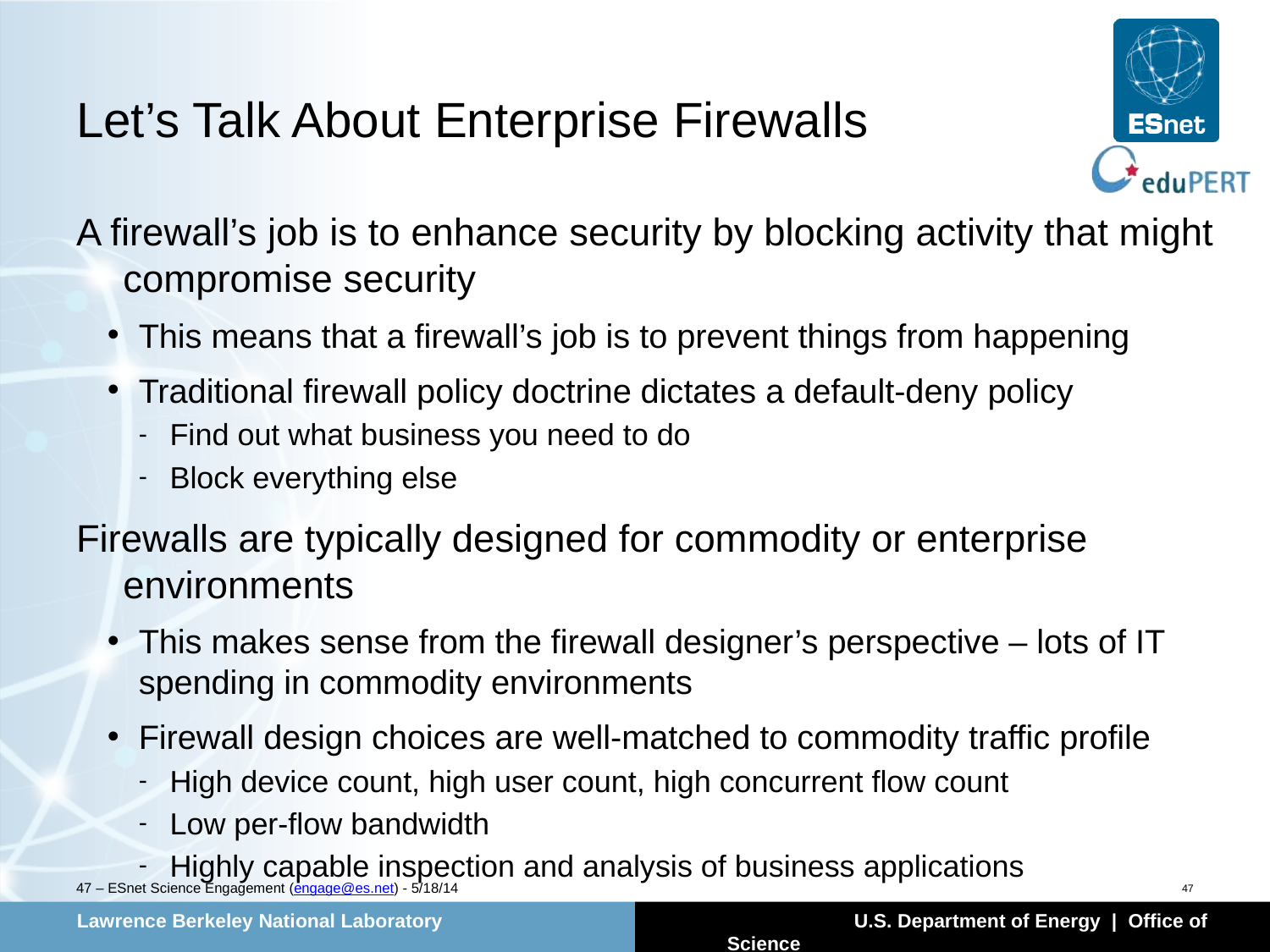

# Let’s Talk About Enterprise Firewalls
A firewall’s job is to enhance security by blocking activity that might compromise security
This means that a firewall’s job is to prevent things from happening
Traditional firewall policy doctrine dictates a default-deny policy
Find out what business you need to do
Block everything else
Firewalls are typically designed for commodity or enterprise environments
This makes sense from the firewall designer’s perspective – lots of IT spending in commodity environments
Firewall design choices are well-matched to commodity traffic profile
High device count, high user count, high concurrent flow count
Low per-flow bandwidth
Highly capable inspection and analysis of business applications
47 – ESnet Science Engagement (engage@es.net) - 5/18/14
47